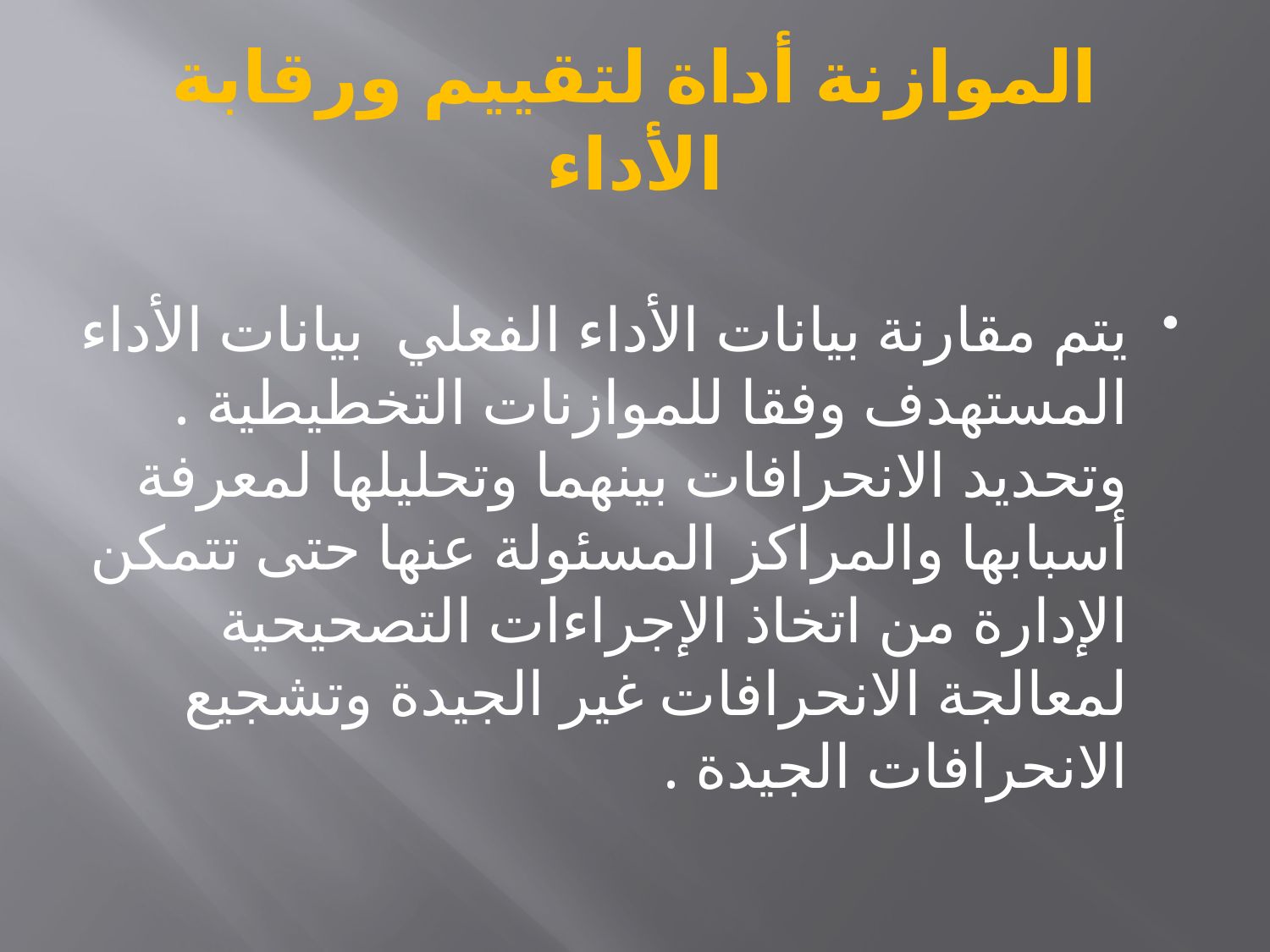

# الموازنة أداة لتقييم ورقابة الأداء

يتم مقارنة بيانات الأداء الفعلي  بيانات الأداء المستهدف وفقا للموازنات التخطيطية . وتحديد الانحرافات بينهما وتحليلها لمعرفة أسبابها والمراكز المسئولة عنها حتى تتمكن الإدارة من اتخاذ الإجراءات التصحيحية لمعالجة الانحرافات غير الجيدة وتشجيع الانحرافات الجيدة .